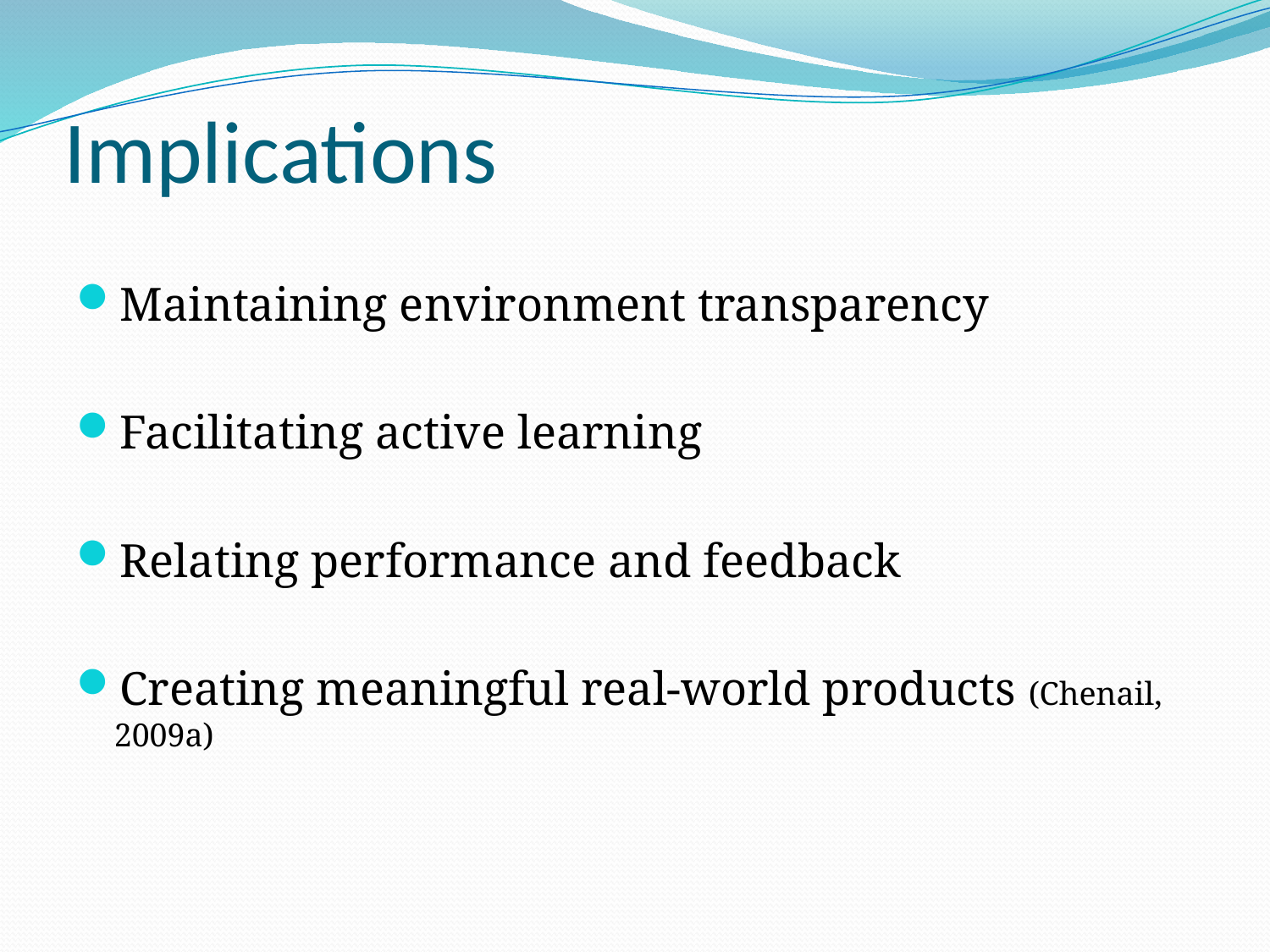

# Implications
Maintaining environment transparency

Facilitating active learning

Relating performance and feedback

Creating meaningful real-world products (Chenail, 2009a)